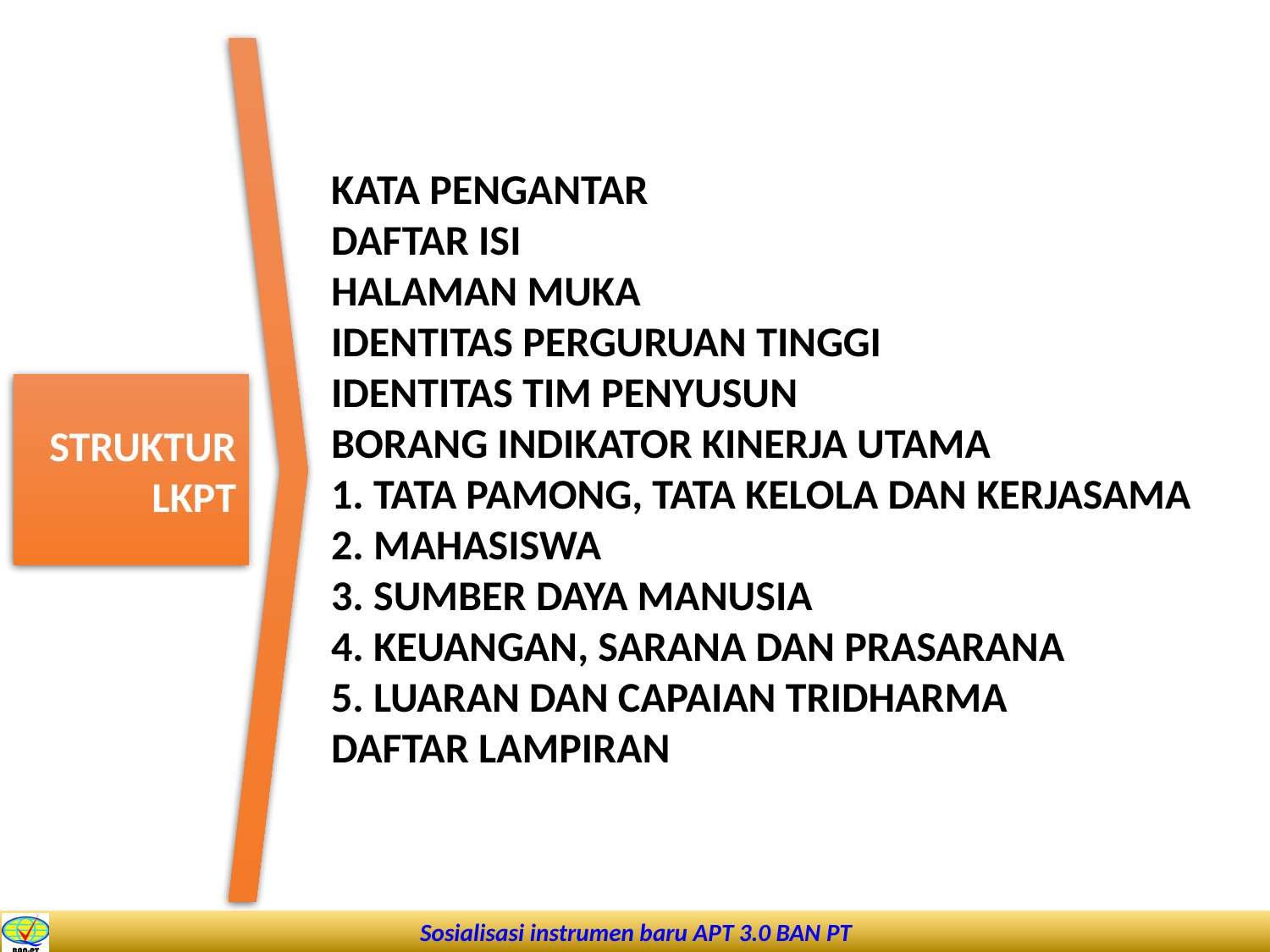

KATA PENGANTAR
DAFTAR ISI
HALAMAN MUKA
IDENTITAS PERGURUAN TINGGI
IDENTITAS TIM PENYUSUN
BORANG INDIKATOR KINERJA UTAMA
1. TATA PAMONG, TATA KELOLA DAN KERJASAMA
2. MAHASISWA
3. SUMBER DAYA MANUSIA
4. KEUANGAN, SARANA DAN PRASARANA
5. LUARAN DAN CAPAIAN TRIDHARMA
DAFTAR LAMPIRAN
STRUKTUR LKPT